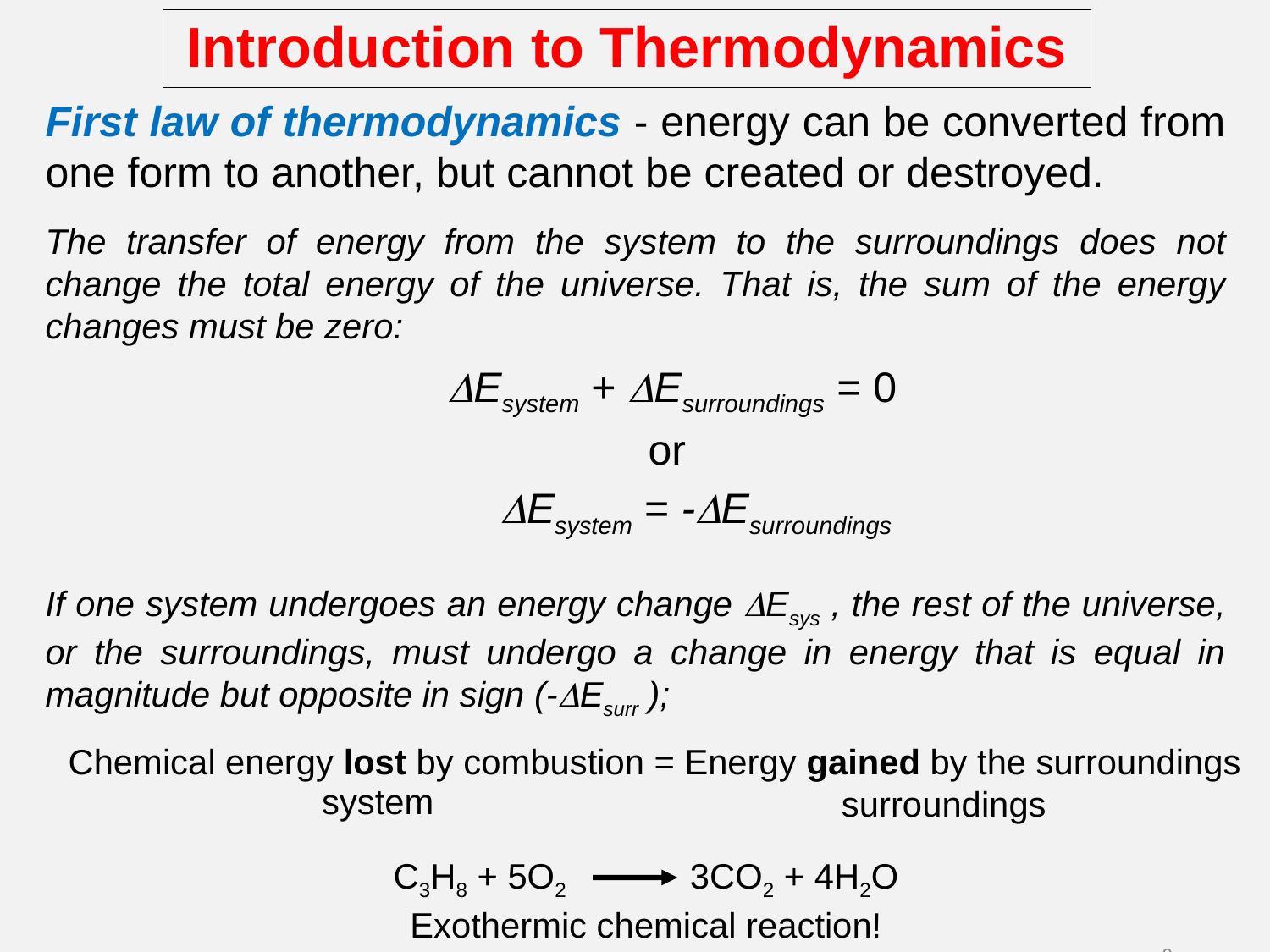

# Introduction to Thermodynamics
First law of thermodynamics - energy can be converted from one form to another, but cannot be created or destroyed.
The transfer of energy from the system to the surroundings does not change the total energy of the universe. That is, the sum of the energy changes must be zero:
ΔEsystem + ΔEsurroundings = 0
or
ΔEsystem = -ΔEsurroundings
If one system undergoes an energy change ΔEsys , the rest of the universe, or the surroundings, must undergo a change in energy that is equal in magnitude but opposite in sign (-ΔEsurr );
Chemical energy lost by combustion = Energy gained by the surroundings
system
surroundings
C3H8 + 5O2                3CO2 + 4H2O

Exothermic chemical reaction!
8